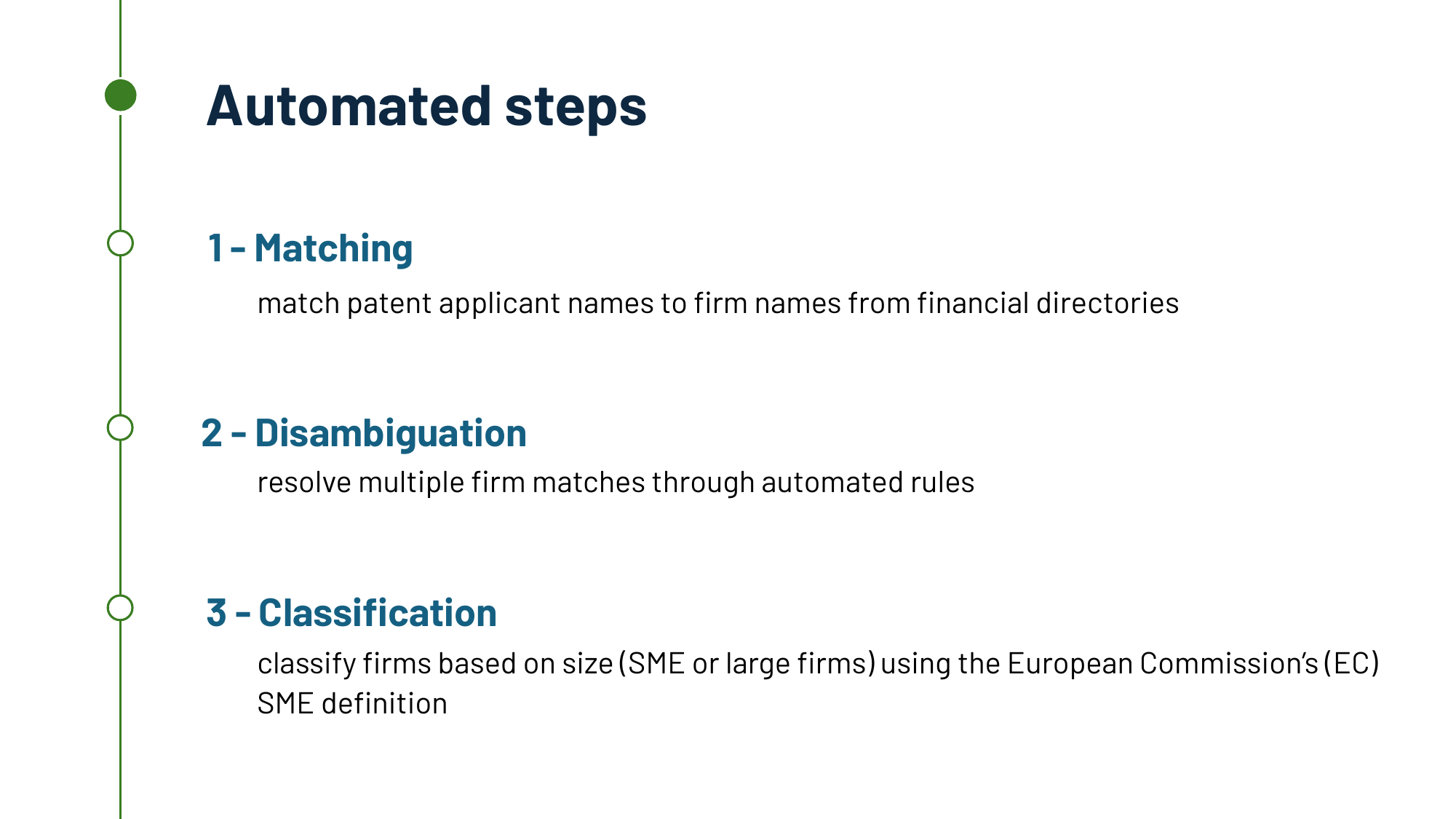

Automated steps

1 - Matching

match patent applicant names to firm names from financial directories
2 - Disambiguation

resolve multiple firm matches through automated rules
3 - Classification

classify firms based on size (SME or large firms) using the European Commission’s (EC)  SME definition